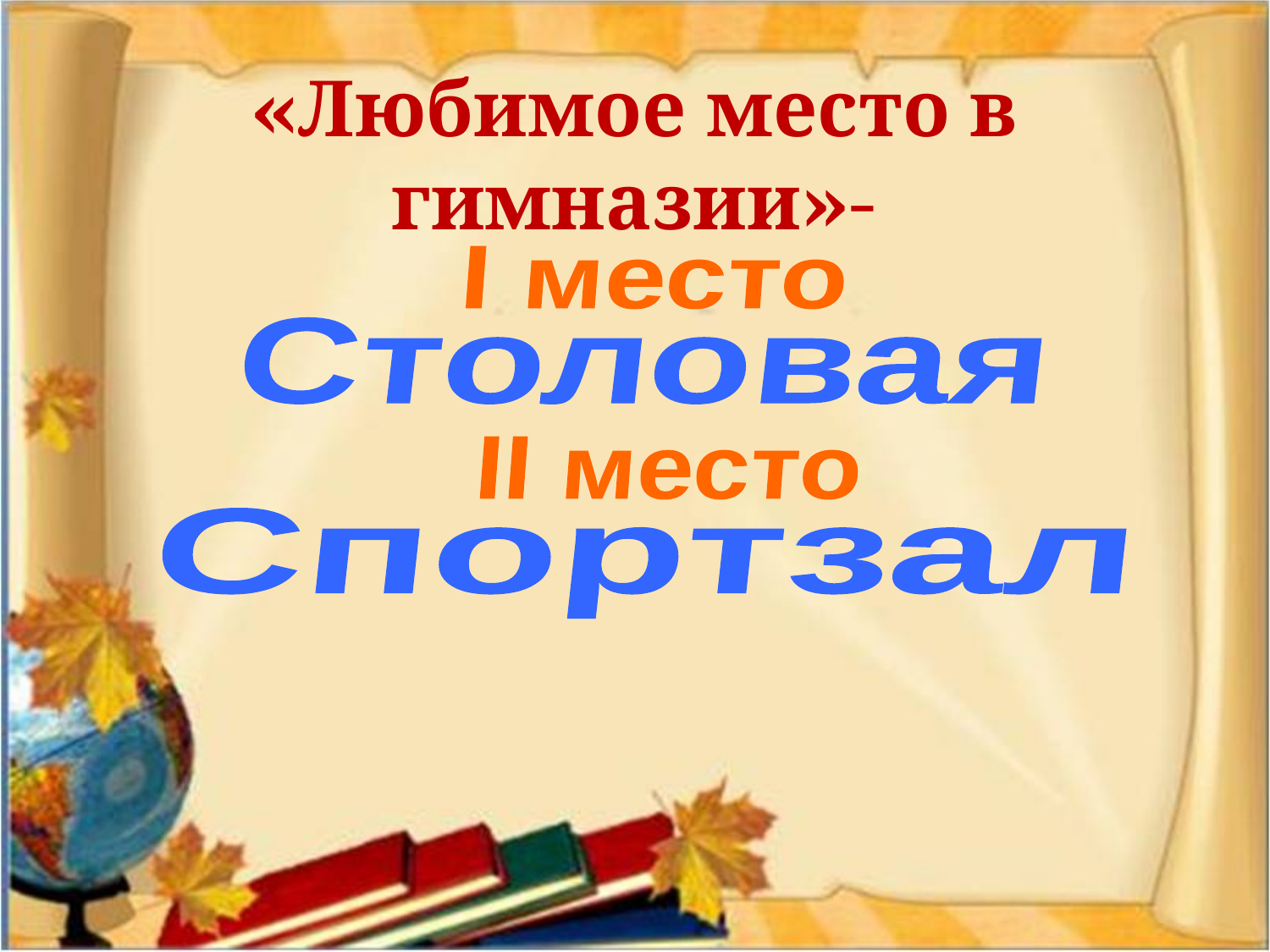

# «Любимое место в гимназии»-
I место
Столовая
II место
Спортзал